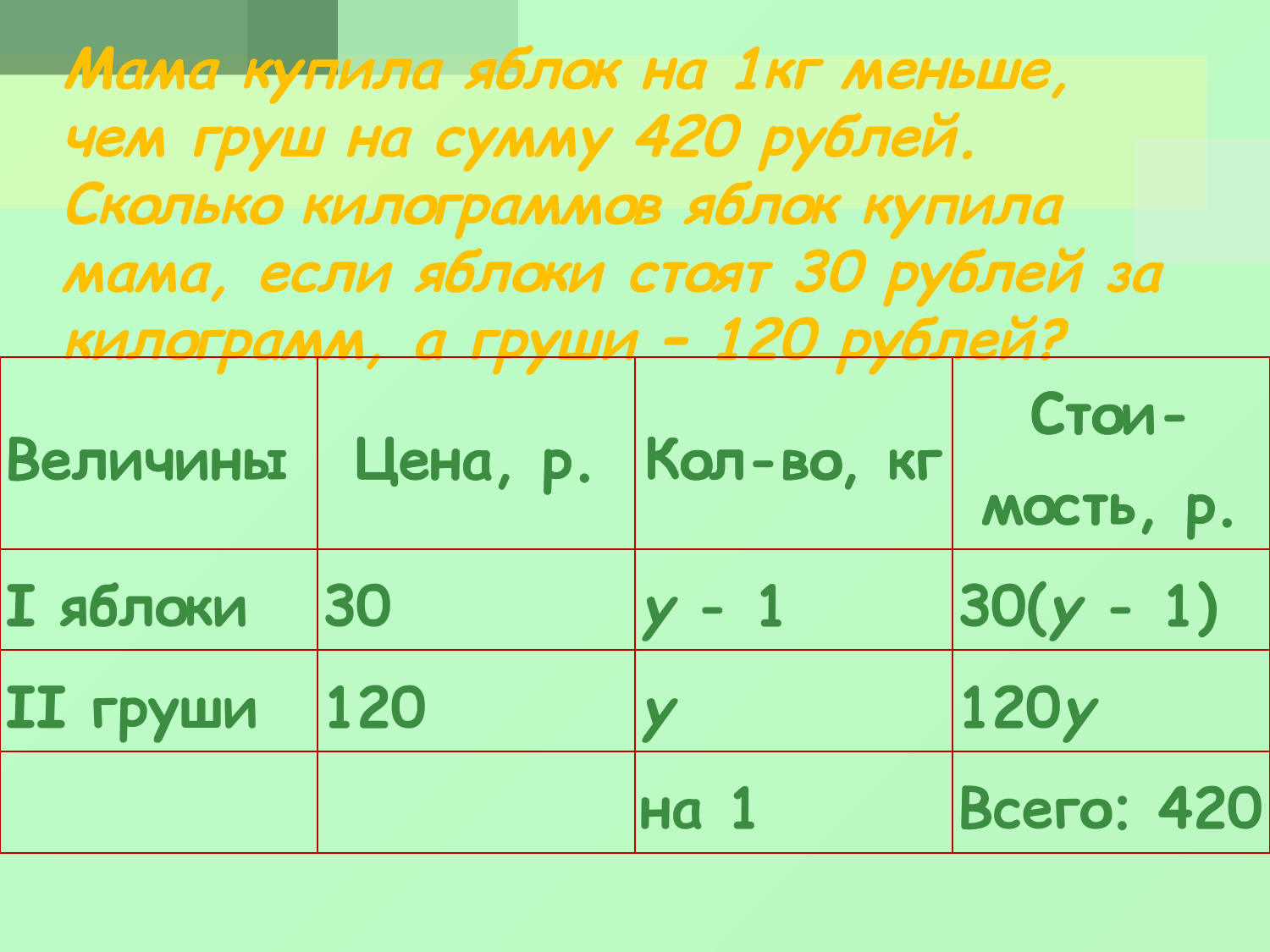

# Мама купила яблок на 1кг меньше, чем груш на сумму 420 рублей. Сколько килограммов яблок купила мама, если яблоки стоят 30 рублей за килограмм, а груши – 120 рублей?
| Величины | Цена, р. | Кол-во, кг | Стои- мость, р. |
| --- | --- | --- | --- |
| I яблоки |  |  |  |
| II груши |  |  |  |
|  |  |  |  |
| Величины | Цена, р. | Кол-во, кг | Стои- мость, р. |
| --- | --- | --- | --- |
|  | 30 | у - 1 | 30(у - 1) |
|  | 120 | у | 120у |
|  |  | на 1 | Всего: 420 |